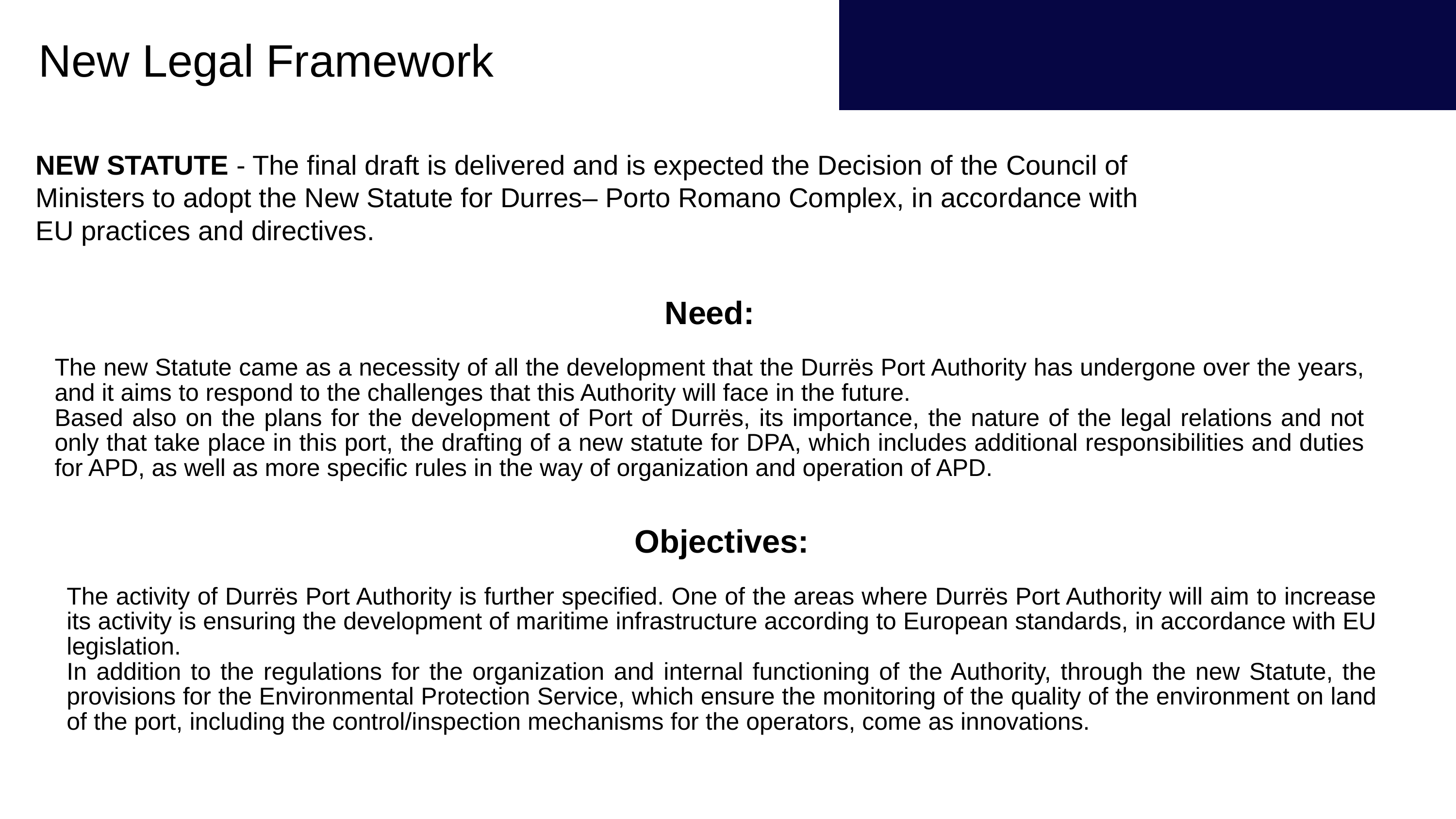

New Legal Framework
NEW STATUTE - The final draft is delivered and is expected the Decision of the Council of Ministers to adopt the New Statute for Durres– Porto Romano Complex, in accordance with EU practices and directives.
Need:

The new Statute came as a necessity of all the development that the Durrës Port Authority has undergone over the years, and it aims to respond to the challenges that this Authority will face in the future.
Based also on the plans for the development of Port of Durrës, its importance, the nature of the legal relations and not only that take place in this port, the drafting of a new statute for DPA, which includes additional responsibilities and duties for APD, as well as more specific rules in the way of organization and operation of APD.

Objectives:

The activity of Durrës Port Authority is further specified. One of the areas where Durrës Port Authority will aim to increase its activity is ensuring the development of maritime infrastructure according to European standards, in accordance with EU legislation.
In addition to the regulations for the organization and internal functioning of the Authority, through the new Statute, the provisions for the Environmental Protection Service, which ensure the monitoring of the quality of the environment on land of the port, including the control/inspection mechanisms for the operators, come as innovations.